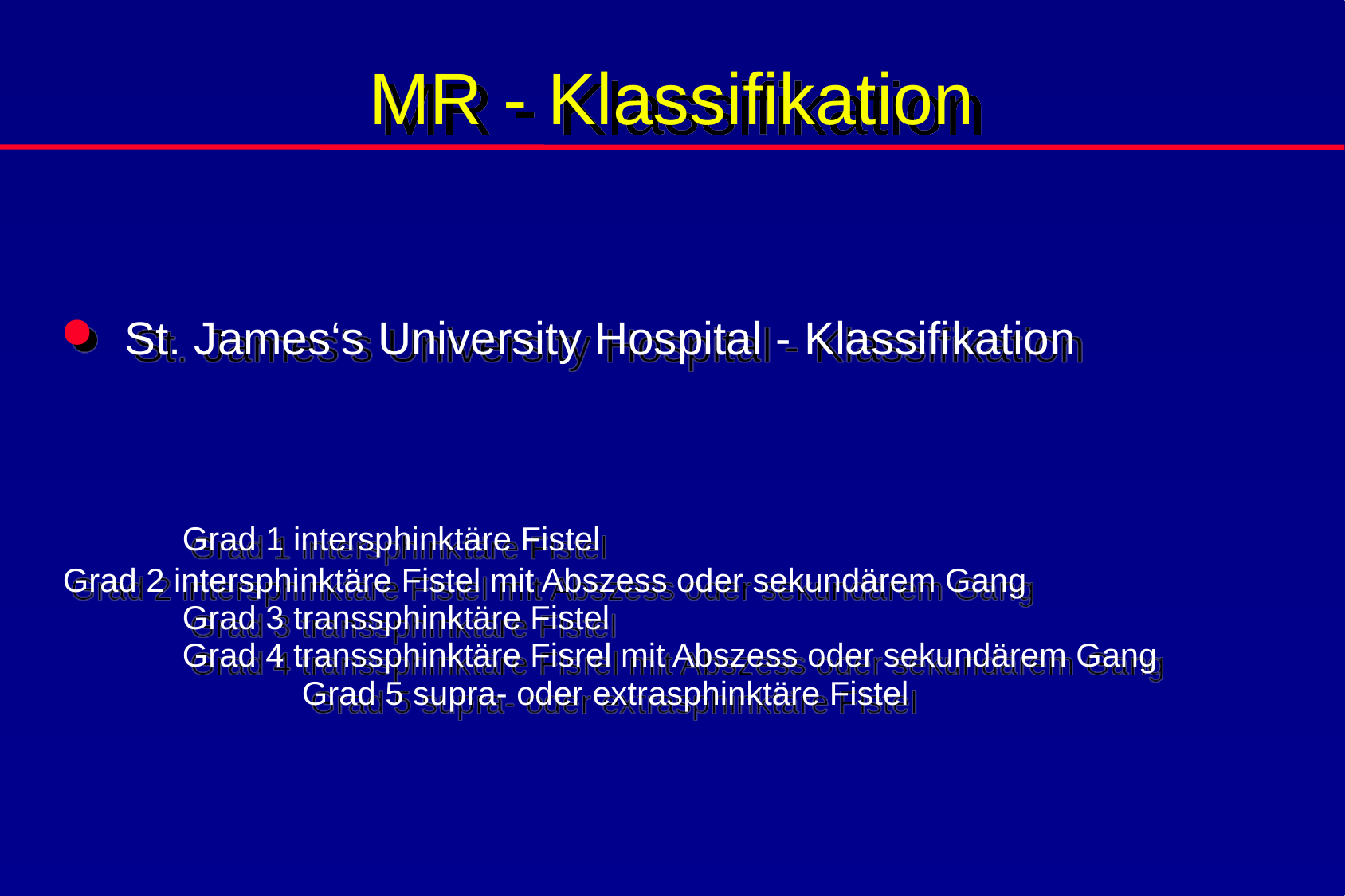

# MR - Klassifikation

St. James‘s University Hospital - Klassifikation

	Grad 1 intersphinktäre Fistel                                                                 	Grad 2 intersphinktäre Fistel mit Abszess oder sekundärem Gang                           	Grad 3 transsphinktäre Fistel                                                                                    	Grad 4 transsphinktäre Fisrel mit Abszess oder sekundärem Gang                                 	Grad 5 supra- oder extrasphinktäre Fistel